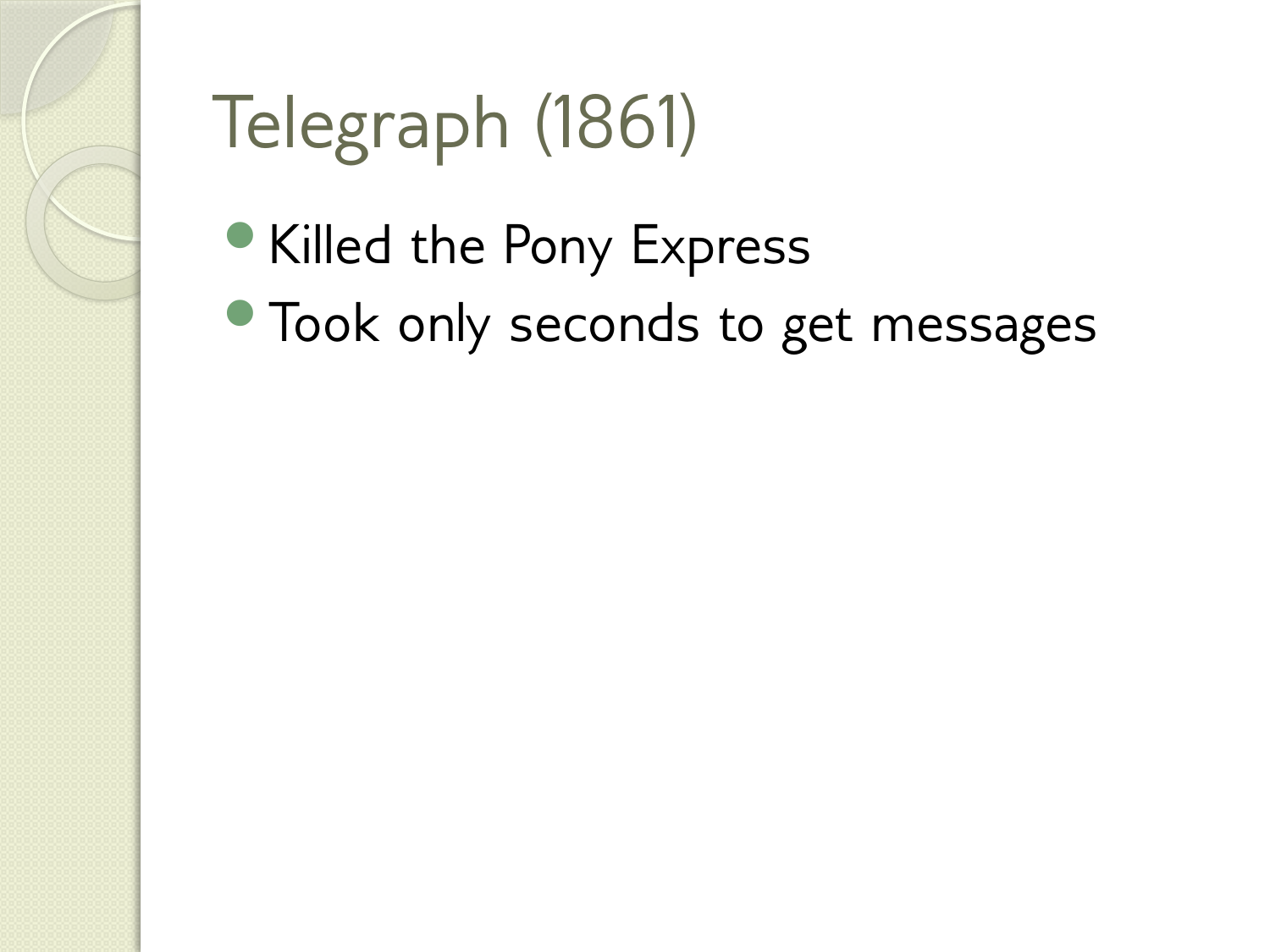

# Telegraph (1861)
Killed the Pony Express
Took only seconds to get messages